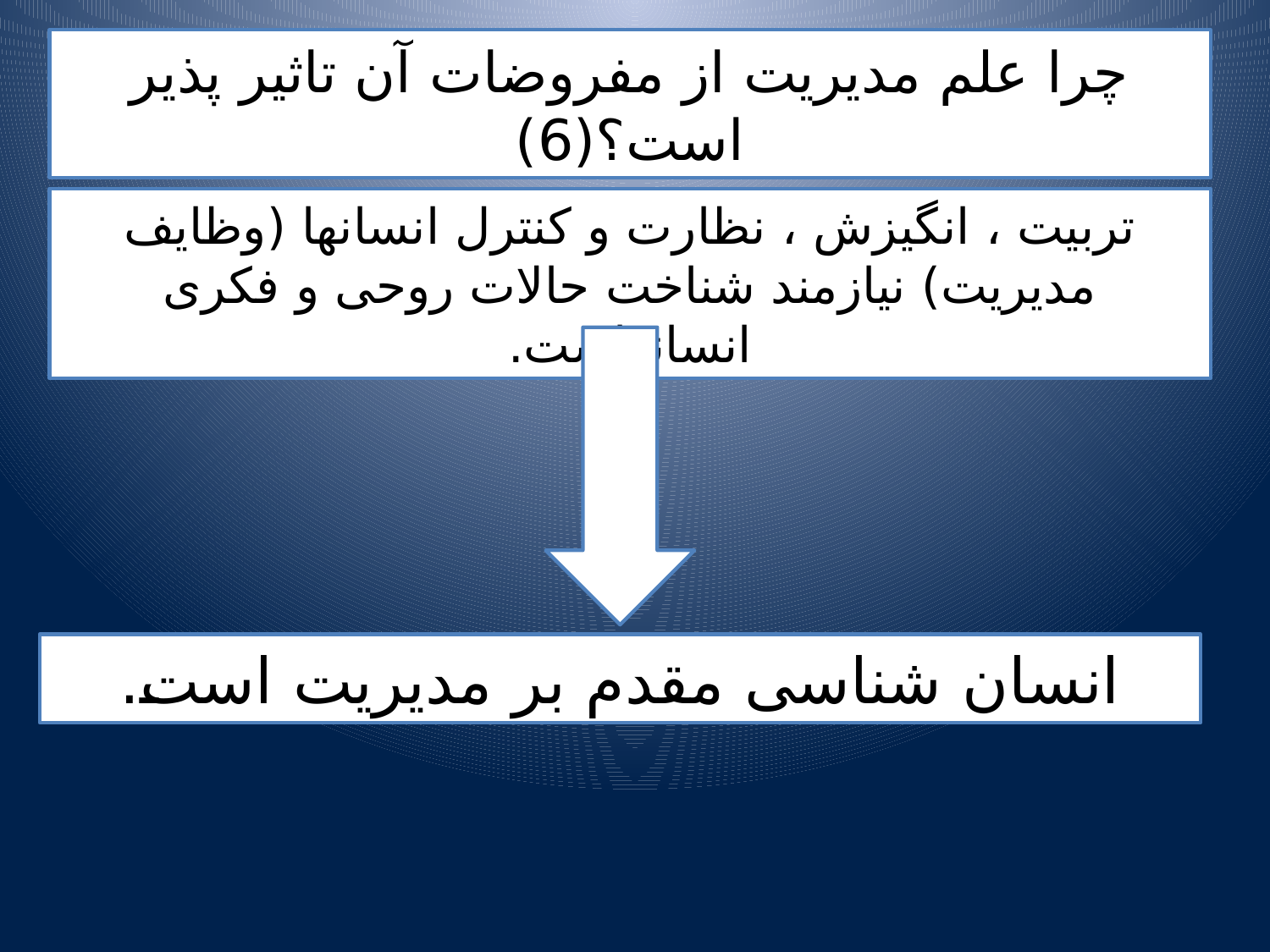

چرا علم مدیریت از مفروضات آن تاثیر پذیر است؟(6)
تربیت ، انگیزش ، نظارت و کنترل انسانها (وظایف مدیریت) نیازمند شناخت حالات روحی و فکری انسانهاست.

انسان شناسی مقدم بر مدیریت است.